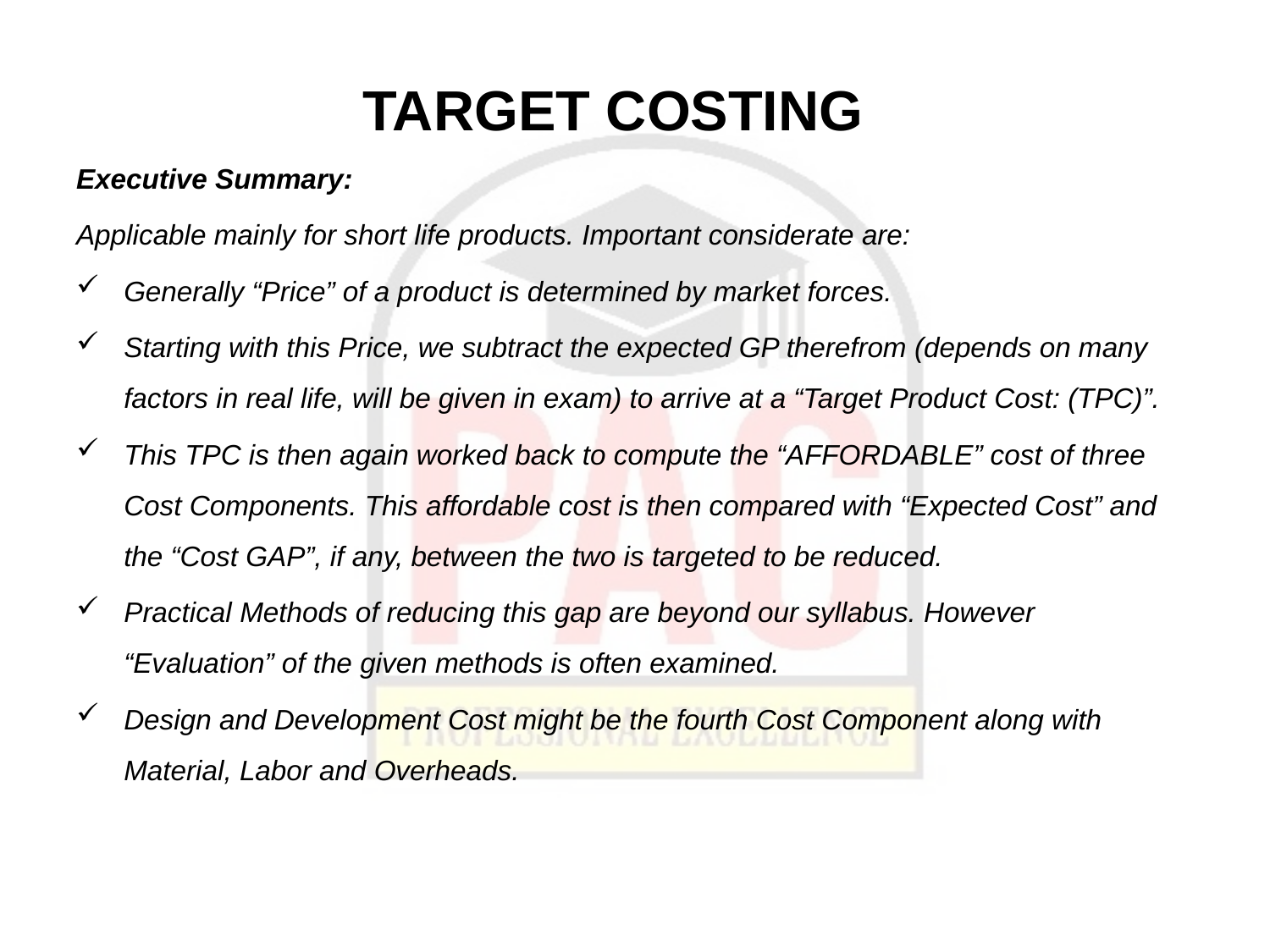

# TARGET COSTING
Executive Summary:
Applicable mainly for short life products. Important considerate are:
Generally “Price” of a product is determined by market forces.
Starting with this Price, we subtract the expected GP therefrom (depends on many factors in real life, will be given in exam) to arrive at a “Target Product Cost: (TPC)”.
This TPC is then again worked back to compute the “AFFORDABLE” cost of three Cost Components. This affordable cost is then compared with “Expected Cost” and the “Cost GAP”, if any, between the two is targeted to be reduced.
Practical Methods of reducing this gap are beyond our syllabus. However “Evaluation” of the given methods is often examined.
Design and Development Cost might be the fourth Cost Component along with Material, Labor and Overheads.